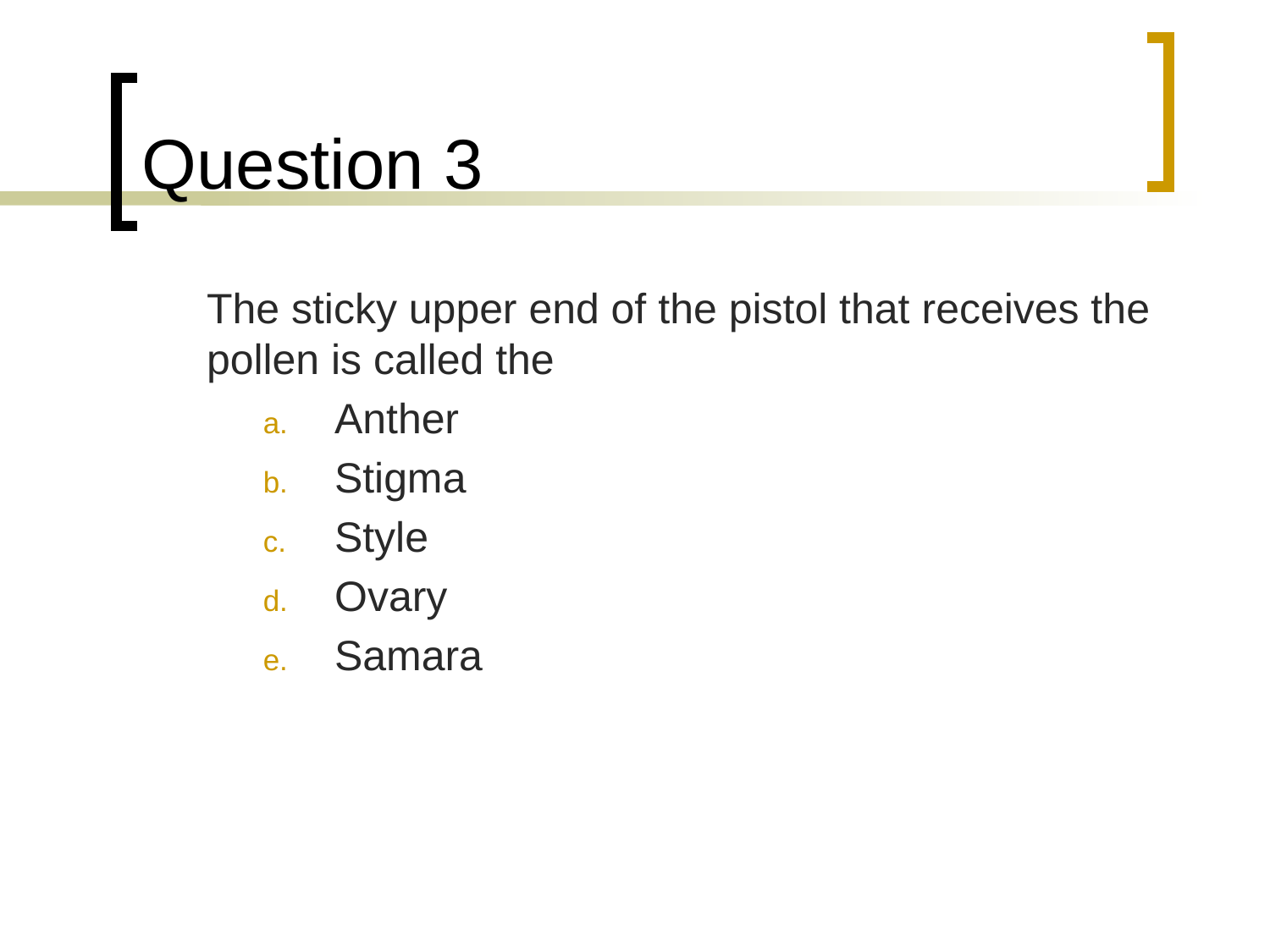

# Question 3
	The sticky upper end of the pistol that receives the pollen is called the
Anther
Stigma
Style
Ovary
Samara